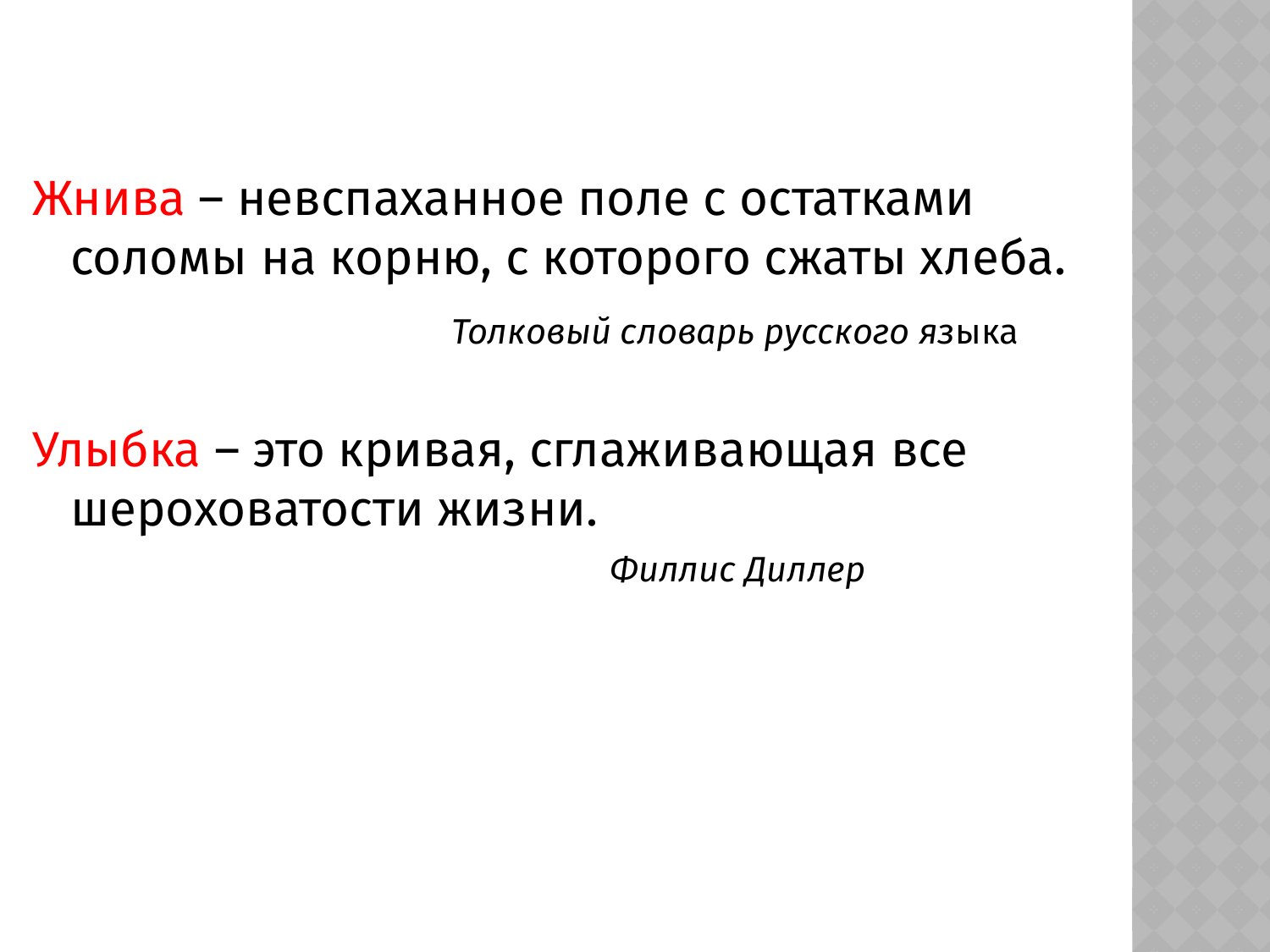

#

Жнива – невспаханное поле с остатками соломы на корню, с которого сжаты хлеба.
                                 Толковый словарь русского языка

Улыбка – это кривая, сглаживающая все шероховатости жизни.
                                                              Филлис Диллер